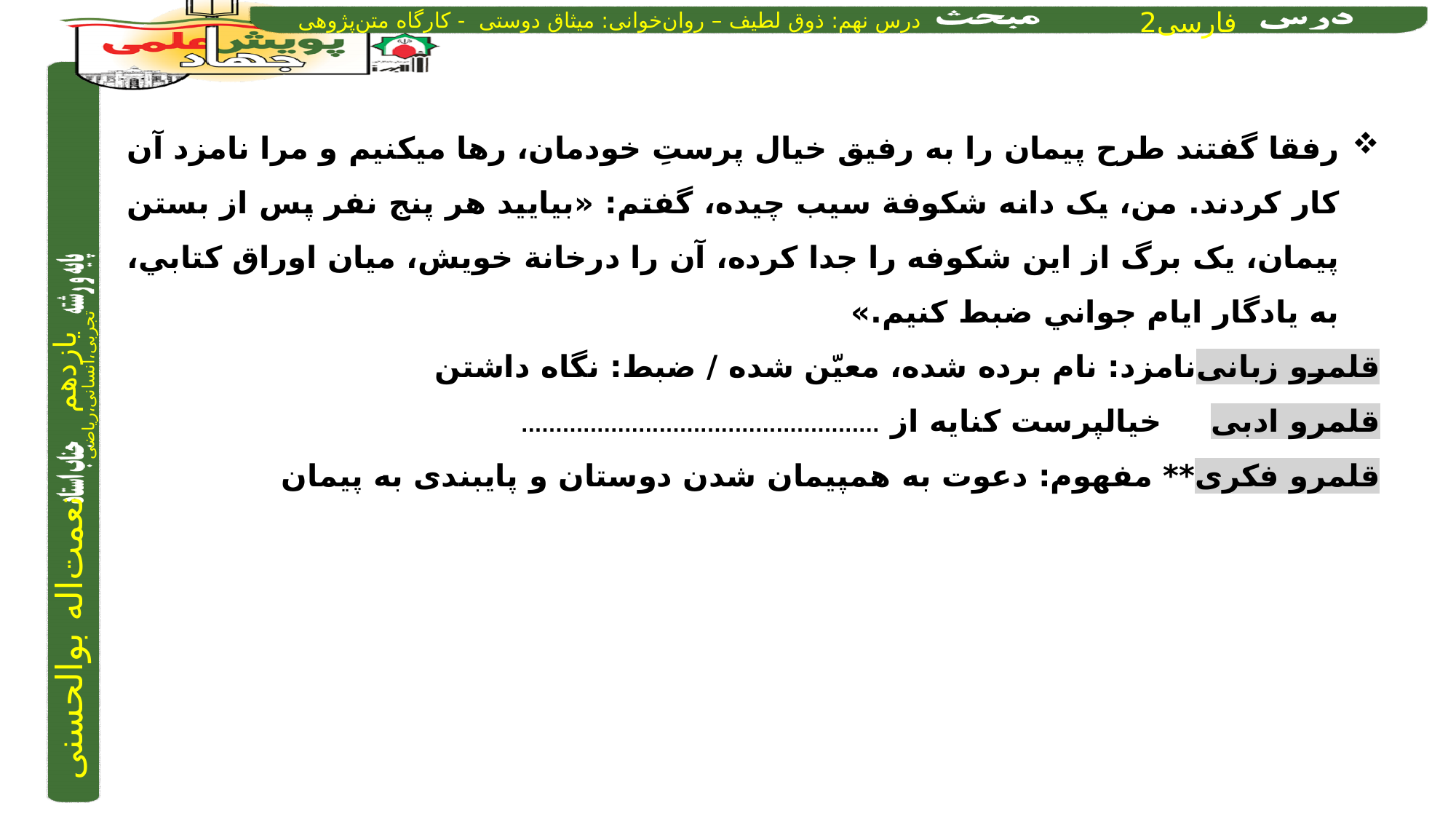

رفقا گفتند طرح پیمان را به رفیق خیال پرستِ خودمان، رها مي­كنیم و مرا نامزد آن كار كردند. من، يک دانه شكوفة سیب چیده، گفتم: «بیايید هر پنج نفر پس از بستن پیمان، يک برگ از اين شكوفه را جدا كرده، آن را درخانة خويش، میان اوراق كتابي، به يادگار ايام جواني ضبط كنیم.»
قلمرو زبانی	نامزد: نام برده شده، معیّن شده / ضبط: نگاه داشتن
قلمرو ادبی		خیال­پرست کنایه از ....................................................
قلمرو فکری	** مفهوم: دعوت به هم­پیمان شدن دوستان و پایبندی به پیمان